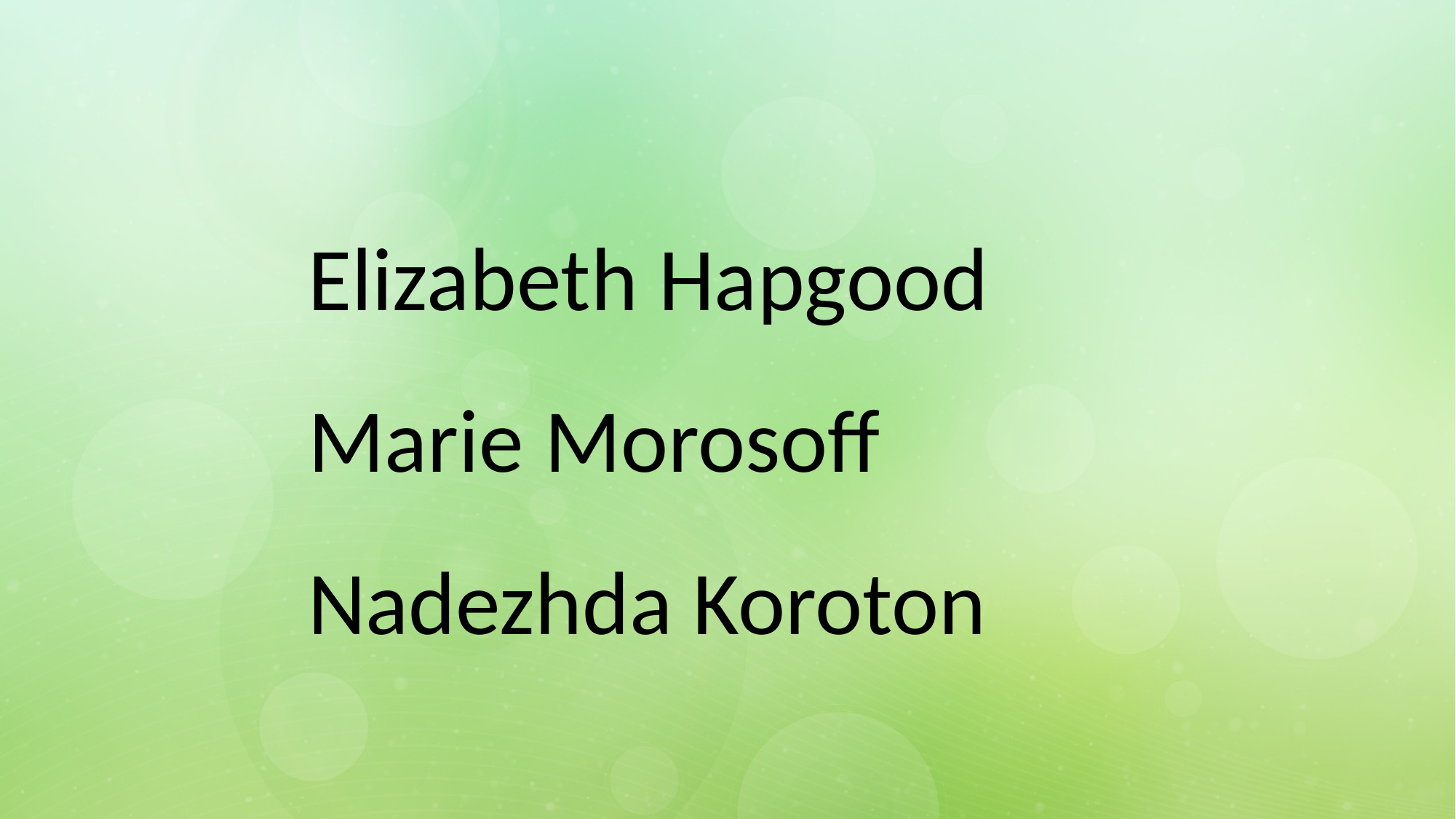

# Elizabeth Hapgood Marie Morosoff Nadezhda Koroton